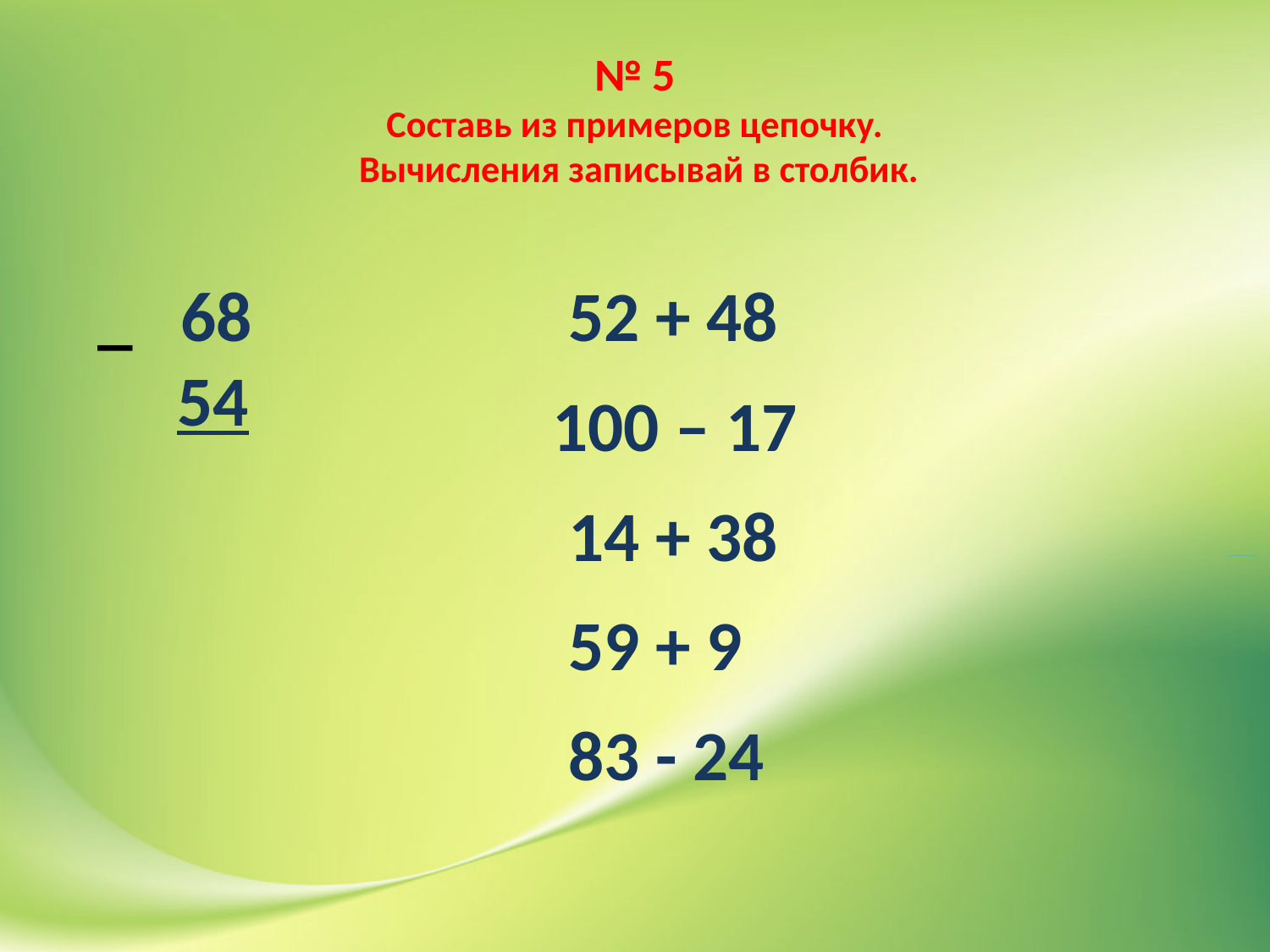

# № 5 Составь из примеров цепочку. Вычисления записывай в столбик.
_   68
     54
 52 + 48

100 – 17

 14 + 38

 59 + 9

 83 - 24